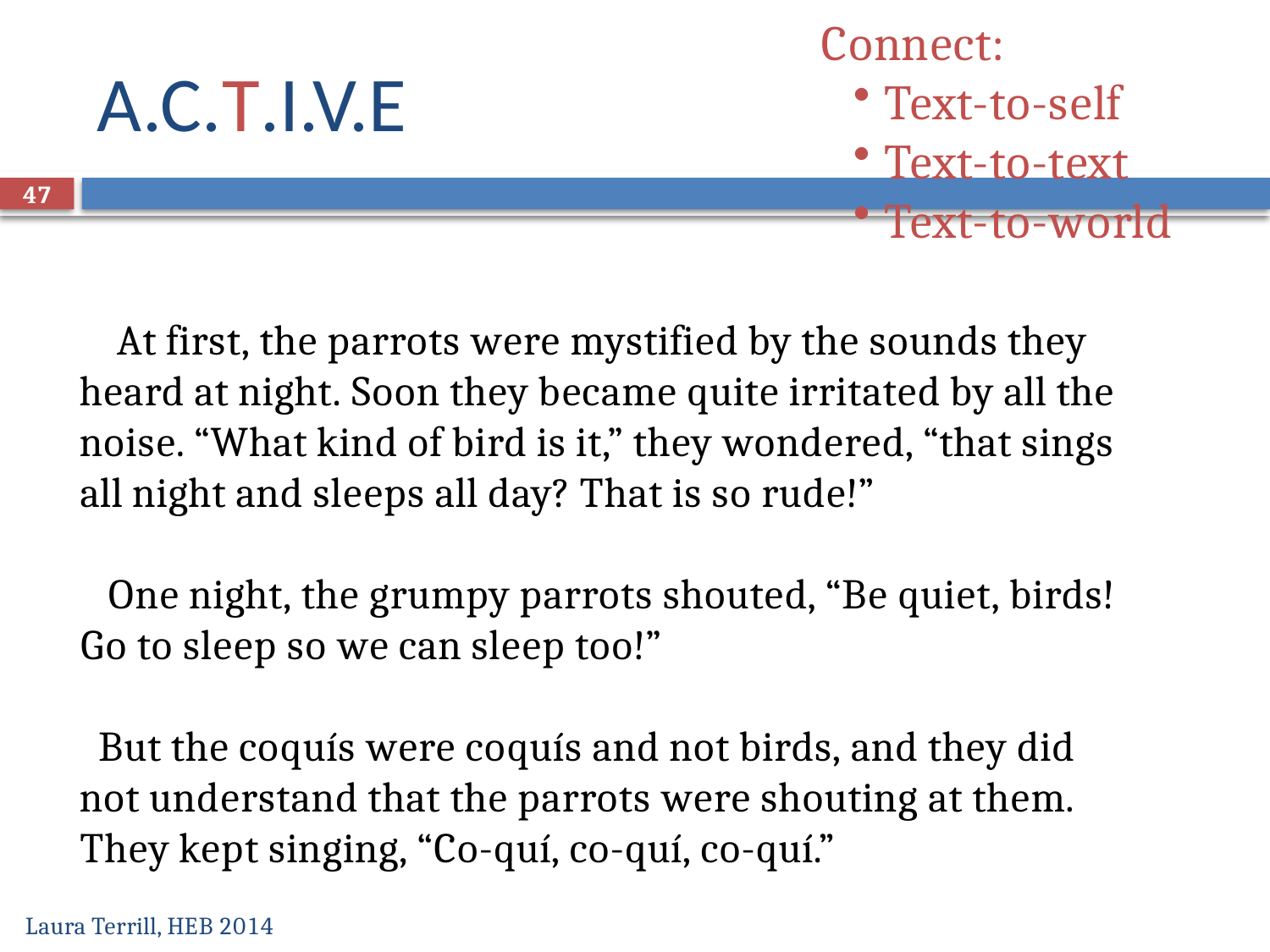

Connect:
Text-to-self
Text-to-text
Text-to-world
# A.C.T.I.V.E
47
    At first, the parrots were mystified by the sounds they heard at night. Soon they became quite irritated by all the noise. “What kind of bird is it,” they wondered, “that sings all night and sleeps all day? That is so rude!”

   One night, the grumpy parrots shouted, “Be quiet, birds! Go to sleep so we can sleep too!”

  But the coquís were coquís and not birds, and they did not understand that the parrots were shouting at them. They kept singing, “Co-quí, co-quí, co-quí.”

Laura Terrill, HEB 2014